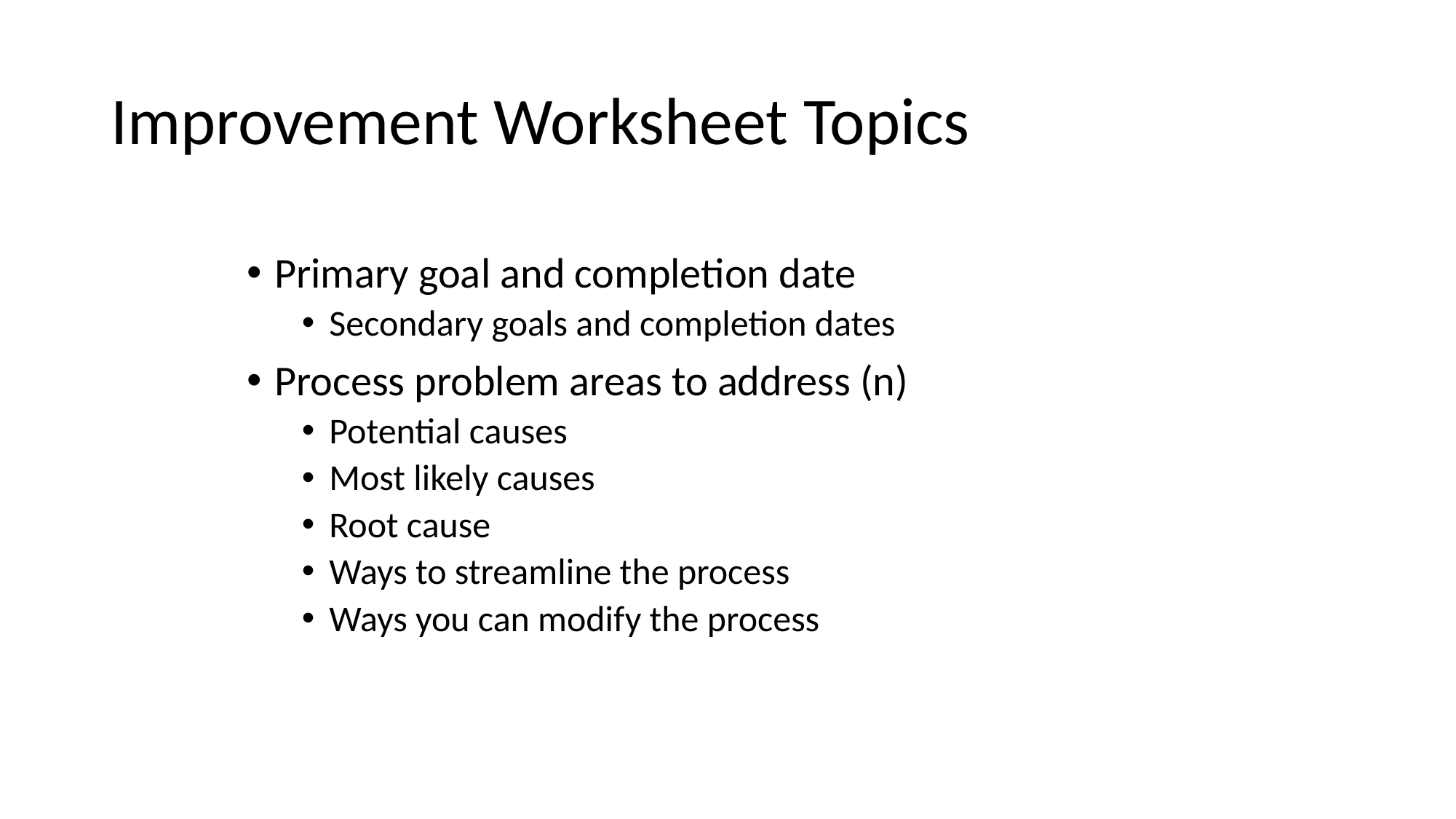

Improvement Worksheet Topics
Primary goal and completion date
Secondary goals and completion dates
Process problem areas to address (n)
Potential causes
Most likely causes
Root cause
Ways to streamline the process
Ways you can modify the process